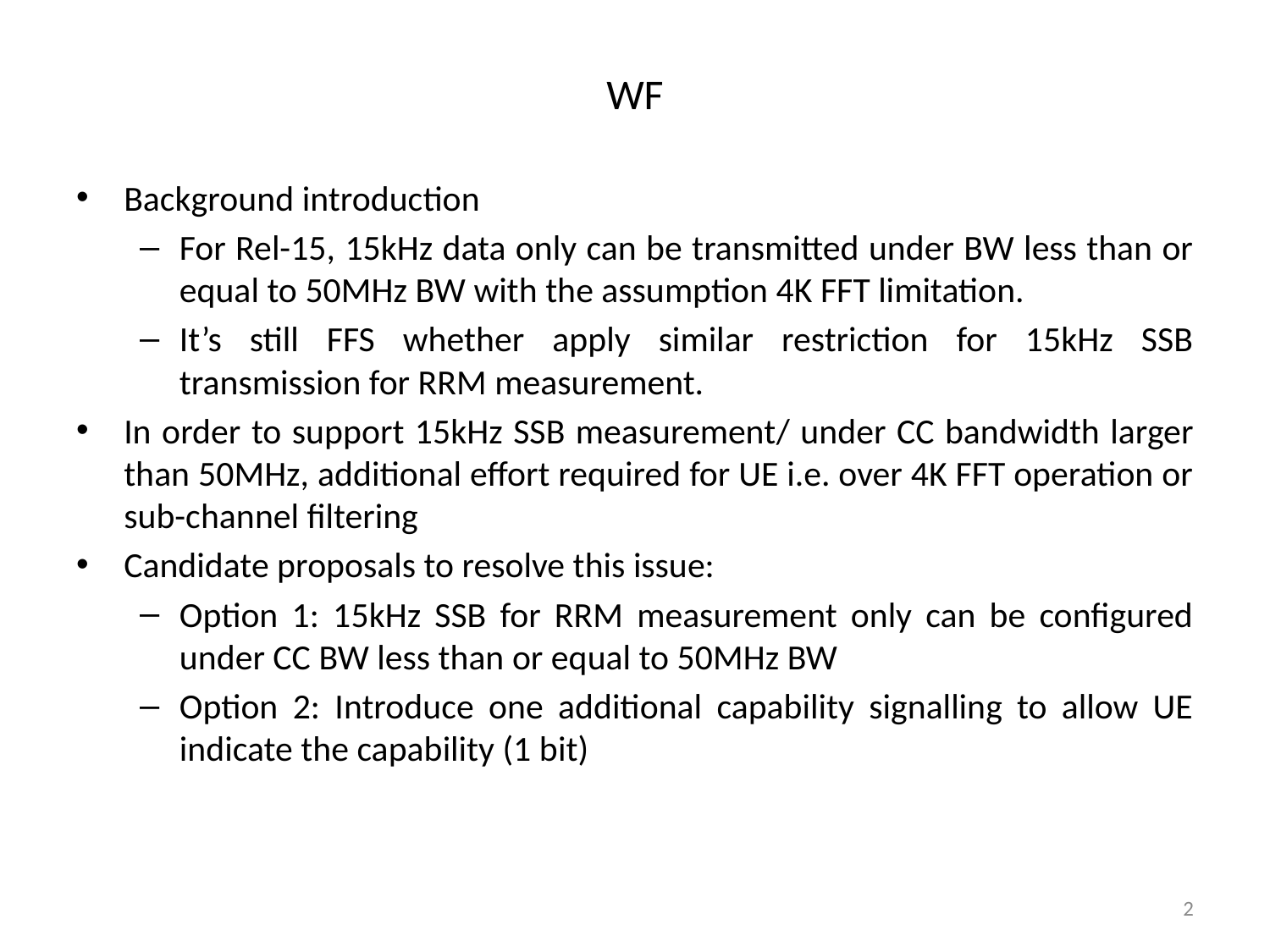

# WF
Background introduction
For Rel-15, 15kHz data only can be transmitted under BW less than or equal to 50MHz BW with the assumption 4K FFT limitation.
It’s still FFS whether apply similar restriction for 15kHz SSB transmission for RRM measurement.
In order to support 15kHz SSB measurement/ under CC bandwidth larger than 50MHz, additional effort required for UE i.e. over 4K FFT operation or sub-channel filtering
Candidate proposals to resolve this issue:
Option 1: 15kHz SSB for RRM measurement only can be configured under CC BW less than or equal to 50MHz BW
Option 2: Introduce one additional capability signalling to allow UE indicate the capability (1 bit)

2